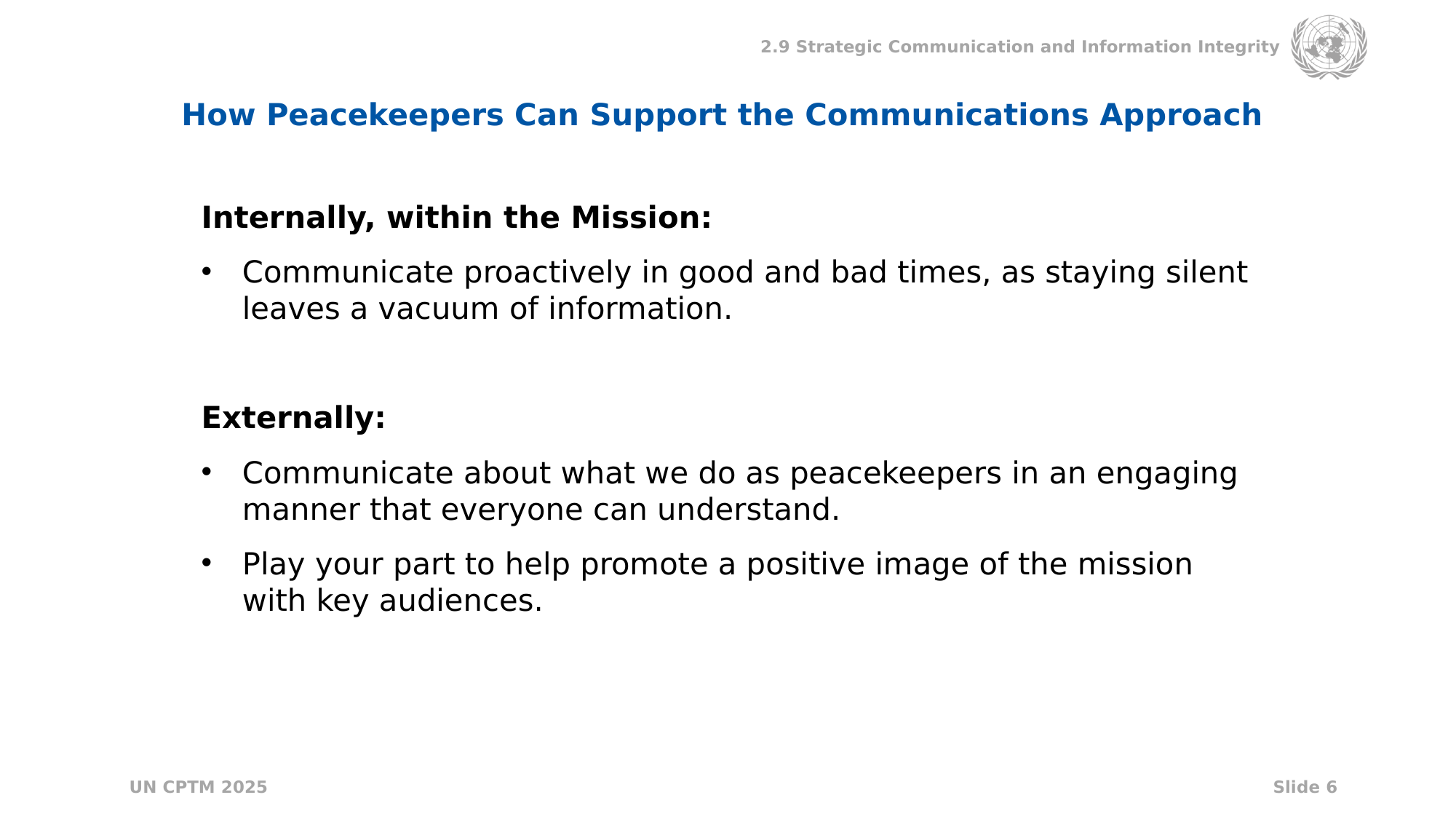

How Peacekeepers Can Support the Communications Approach
Internally, within the Mission:
Communicate proactively in good and bad times, as staying silent leaves a vacuum of information.

Externally:
Communicate about what we do as peacekeepers in an engaging manner that everyone can understand.
Play your part to help promote a positive image of the mission with key audiences.